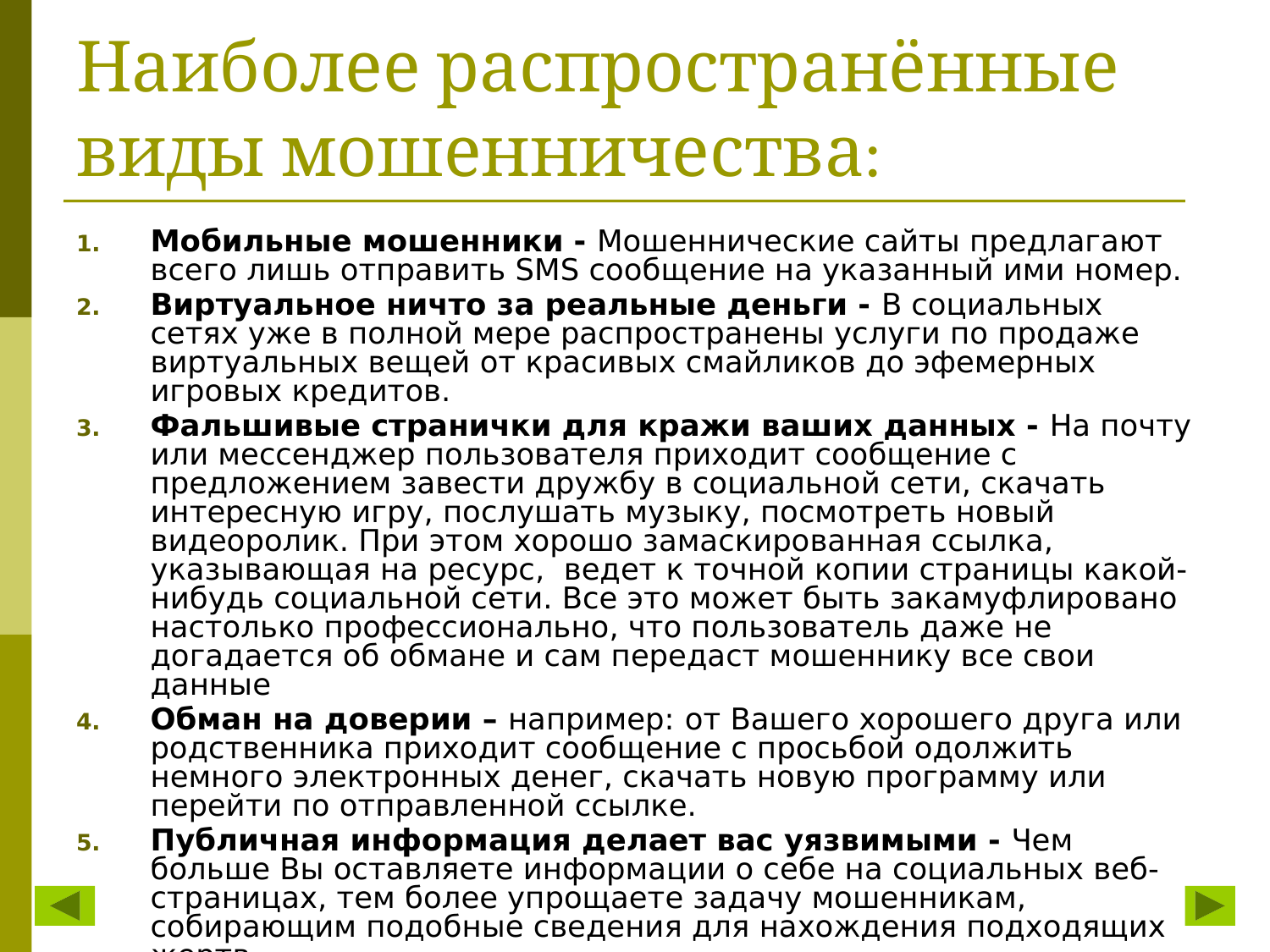

# Наиболее распространённые виды мошенничества:
Мобильные мошенники - Мошеннические сайты предлагают всего лишь отправить SMS сообщение на указанный ими номер.
Виртуальное ничто за реальные деньги - В социальных сетях уже в полной мере распространены услуги по продаже виртуальных вещей от красивых смайликов до эфемерных игровых кредитов.
Фальшивые странички для кражи ваших данных - На почту или мессенджер пользователя приходит сообщение с предложением завести дружбу в социальной сети, скачать интересную игру, послушать музыку, посмотреть новый видеоролик. При этом хорошо замаскированная ссылка, указывающая на ресурс,  ведет к точной копии страницы какой-нибудь социальной сети. Все это может быть закамуфлировано настолько профессионально, что пользователь даже не догадается об обмане и сам передаст мошеннику все свои данные
Обман на доверии – например: от Вашего хорошего друга или родственника приходит сообщение с просьбой одолжить немного электронных денег, скачать новую программу или перейти по отправленной ссылке.
Публичная информация делает вас уязвимыми - Чем больше Вы оставляете информации о себе на социальных веб-страницах, тем более упрощаете задачу мошенникам, собирающим подобные сведения для нахождения подходящих жертв.